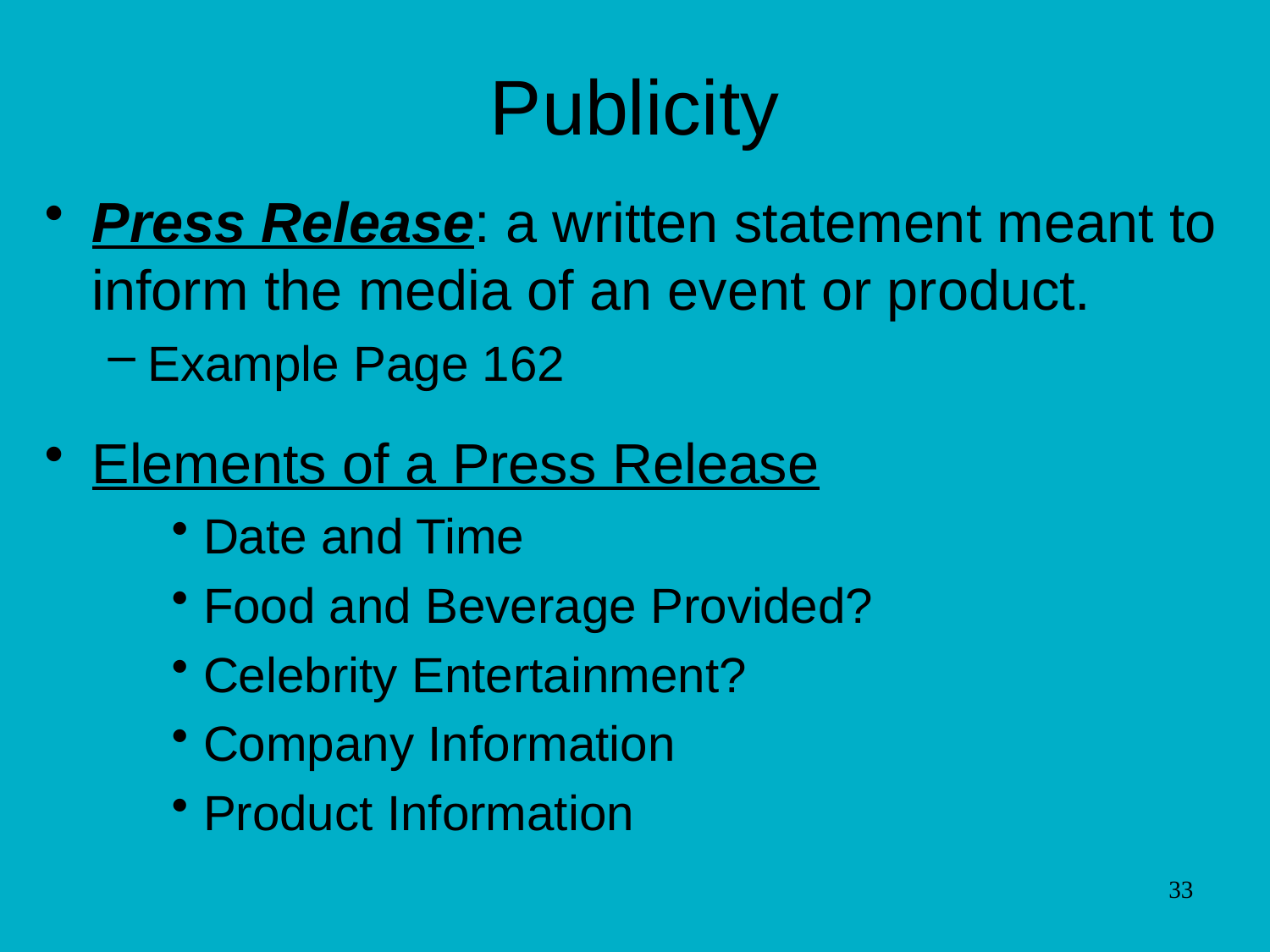

# Publicity
Press Release: a written statement meant to inform the media of an event or product.
Example Page 162
Elements of a Press Release
Date and Time
Food and Beverage Provided?
Celebrity Entertainment?
Company Information
Product Information
33